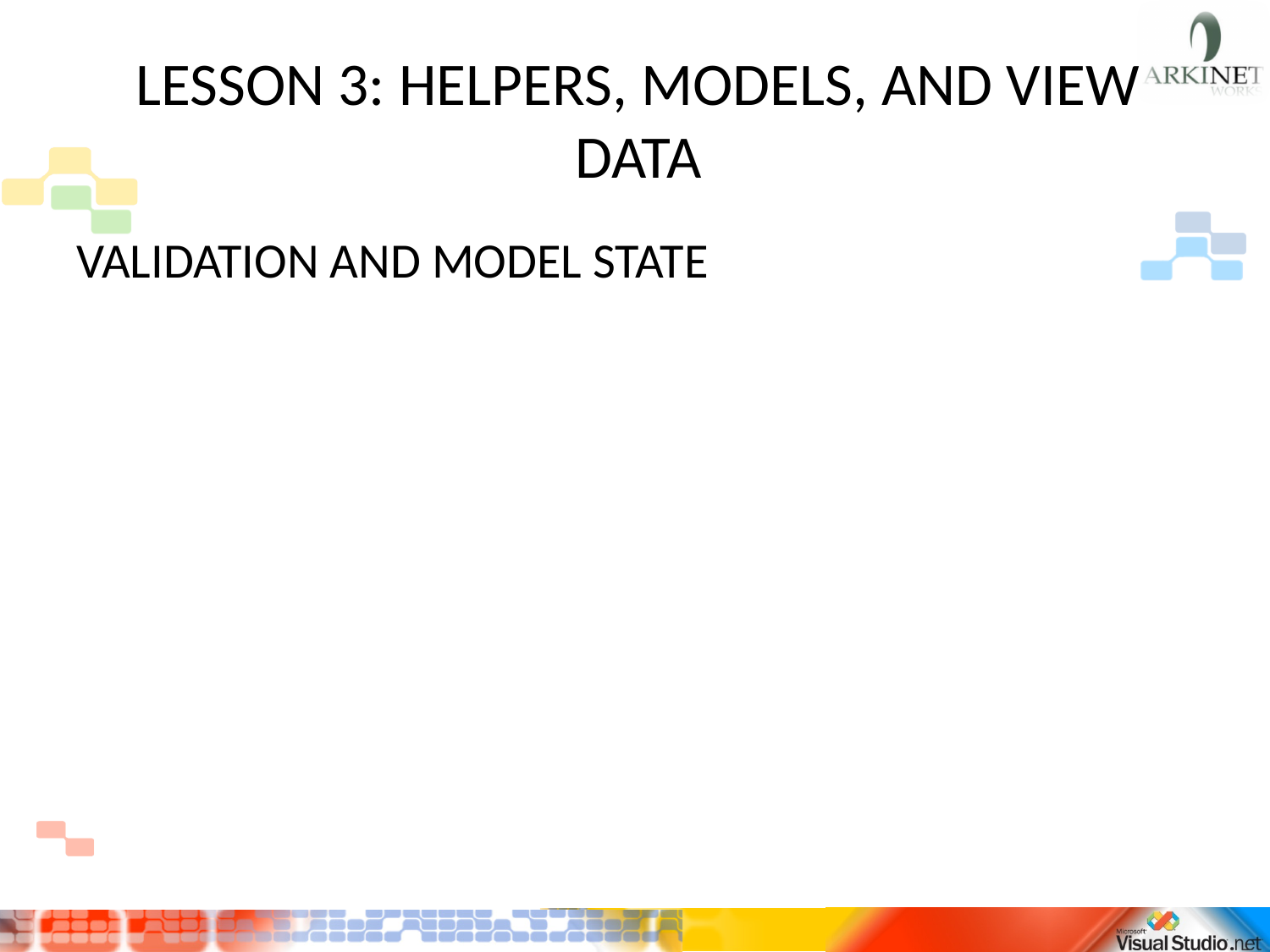

# LESSON 3: HELPERS, MODELS, AND VIEW DATA
VALIDATION AND MODEL STATE